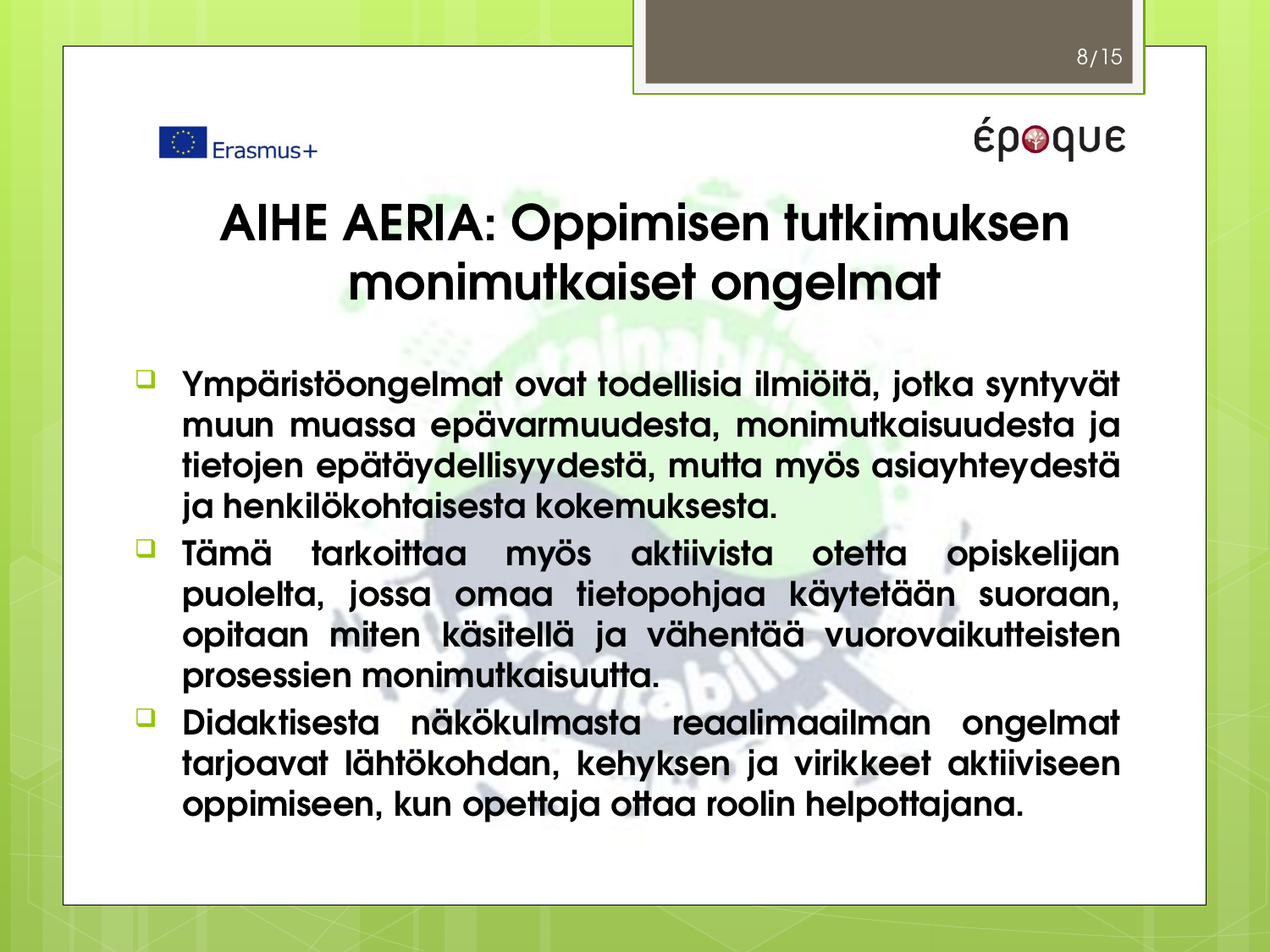

8/15
# AIHE AERIA: Oppimisen tutkimuksen monimutkaiset ongelmat
Ympäristöongelmat ovat todellisia ilmiöitä, jotka syntyvät muun muassa epävarmuudesta, monimutkaisuudesta ja tietojen epätäydellisyydestä, mutta myös asiayhteydestä ja henkilökohtaisesta kokemuksesta.
Tämä tarkoittaa myös aktiivista otetta opiskelijan puolelta, jossa omaa tietopohjaa käytetään suoraan, opitaan miten käsitellä ja vähentää vuorovaikutteisten prosessien monimutkaisuutta.
Didaktisesta näkökulmasta reaalimaailman ongelmat tarjoavat lähtökohdan, kehyksen ja virikkeet aktiiviseen oppimiseen, kun opettaja ottaa roolin helpottajana.